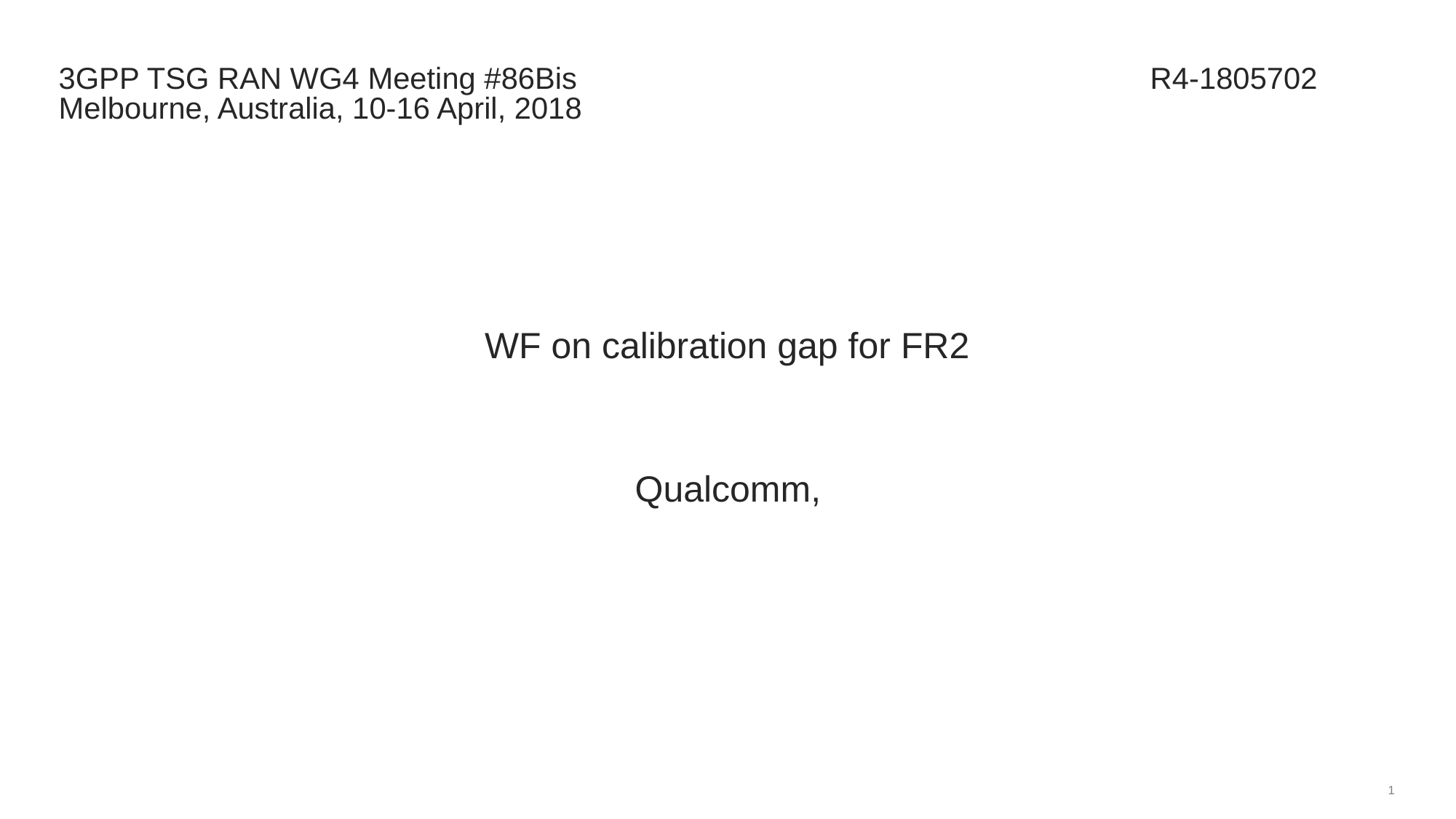

# 3GPP TSG RAN WG4 Meeting #86Bis						R4-1805702 Melbourne, Australia, 10-16 April, 2018
WF on calibration gap for FR2
Qualcomm,